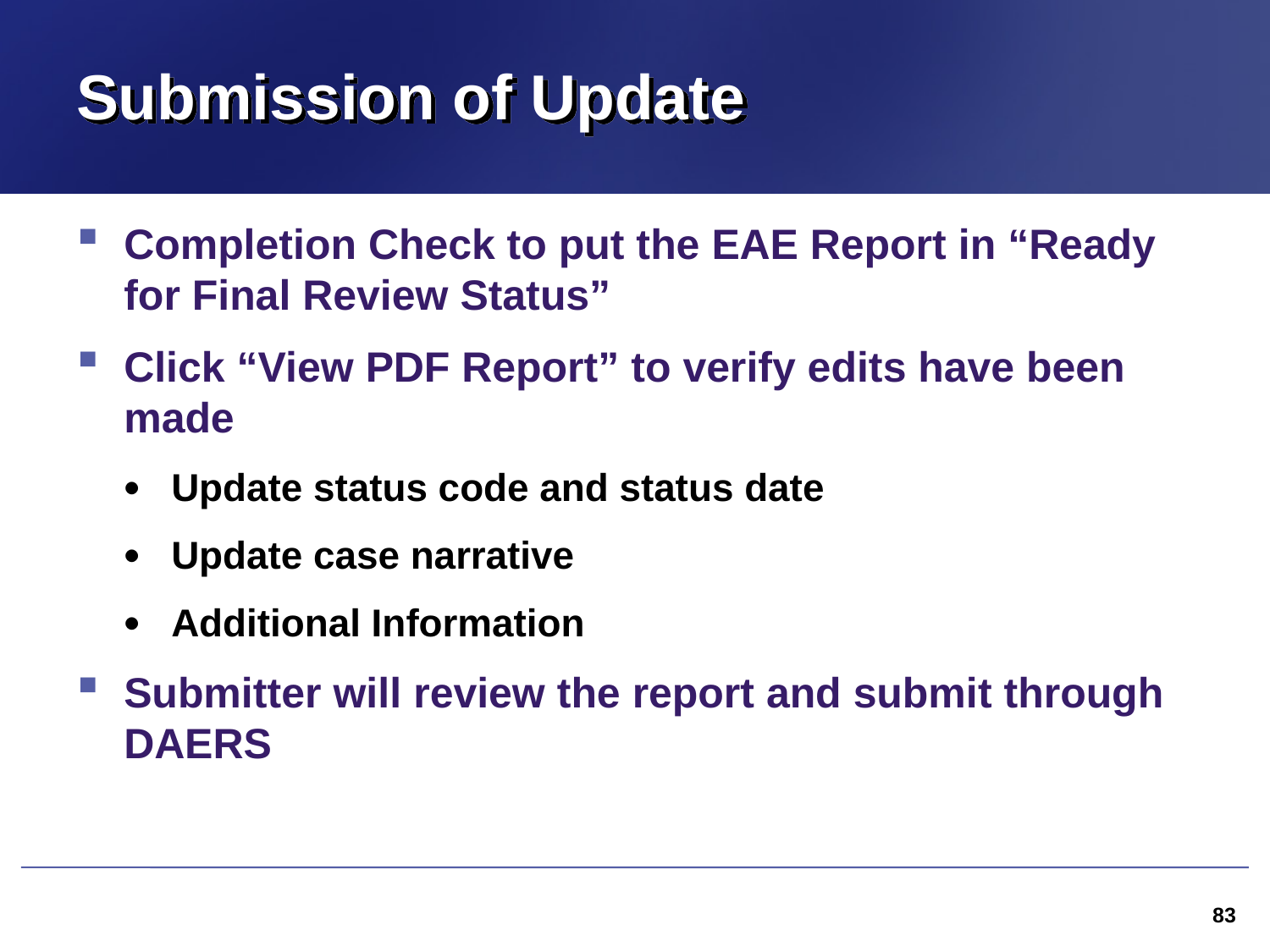

# Submission of Update
Completion Check to put the EAE Report in “Ready for Final Review Status”
Click “View PDF Report” to verify edits have been made
Update status code and status date
Update case narrative
Additional Information
Submitter will review the report and submit through DAERS
83